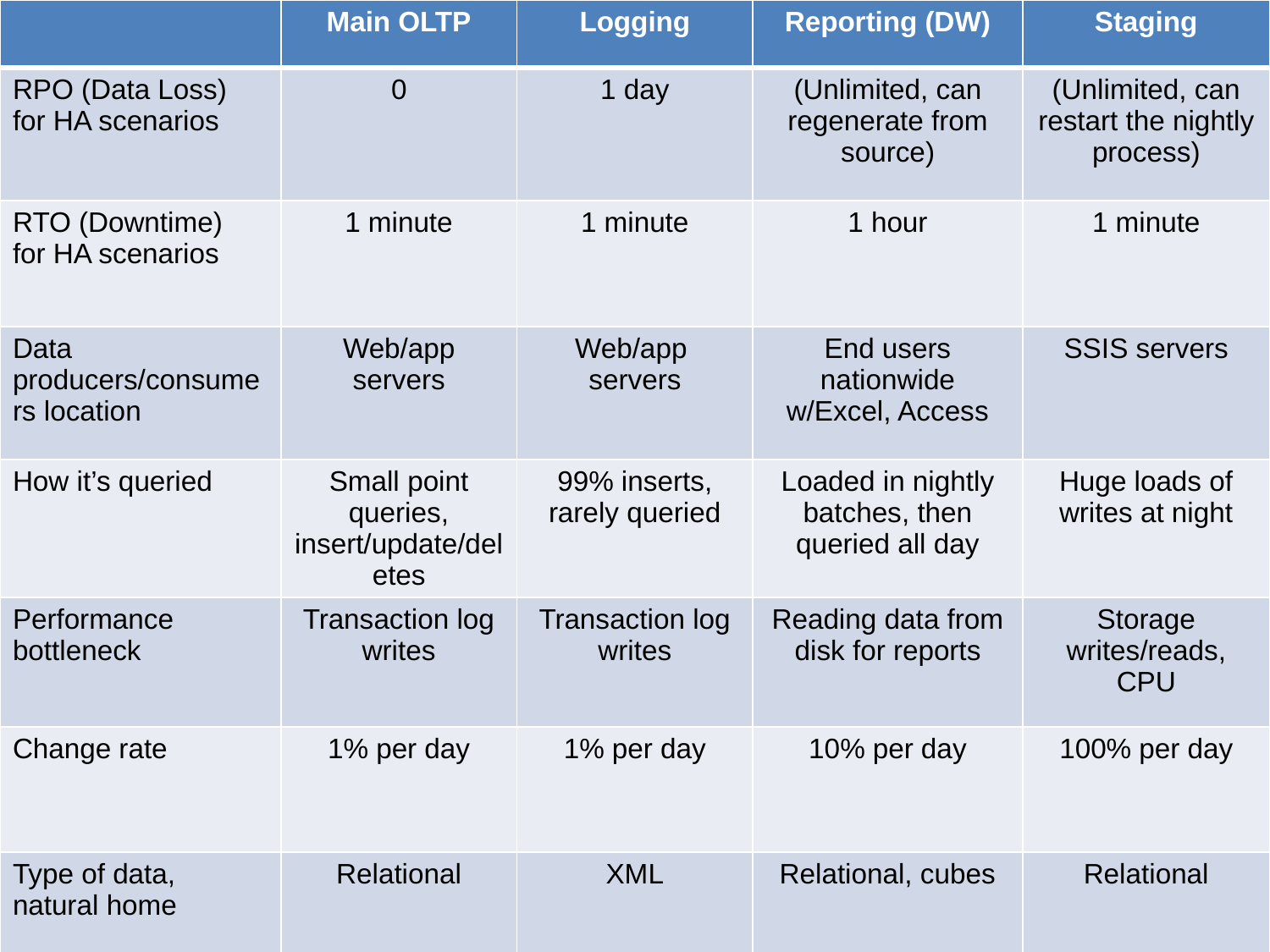

|  | Main OLTP | Logging | Reporting (DW) | Staging |
| --- | --- | --- | --- | --- |
| RPO (Data Loss) for HA scenarios | 0 | 1 day | (Unlimited, can regenerate from source) | (Unlimited, can restart the nightly process) |
| RTO (Downtime) for HA scenarios | 1 minute | 1 minute | 1 hour | 1 minute |
| Data producers/consumers location | Web/app servers | Web/app servers | End users nationwide w/Excel, Access | SSIS servers |
| How it’s queried | Small point queries, insert/update/deletes | 99% inserts, rarely queried | Loaded in nightly batches, then queried all day | Huge loads of writes at night |
| Performance bottleneck | Transaction log writes | Transaction log writes | Reading data from disk for reports | Storage writes/reads, CPU |
| Change rate | 1% per day | 1% per day | 10% per day | 100% per day |
| Type of data, natural home | Relational | XML | Relational, cubes | Relational |